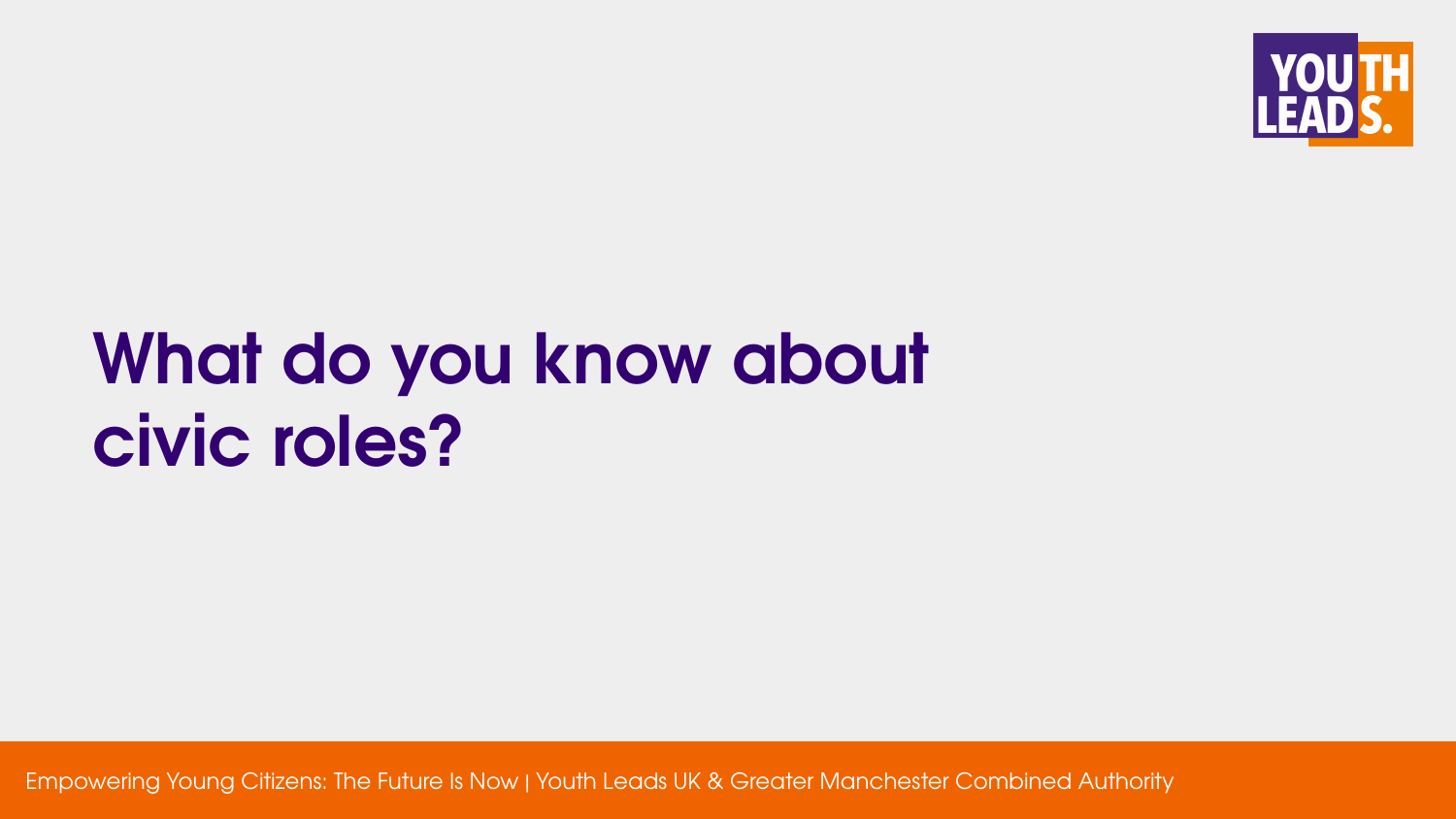

# What do you know about civic roles?